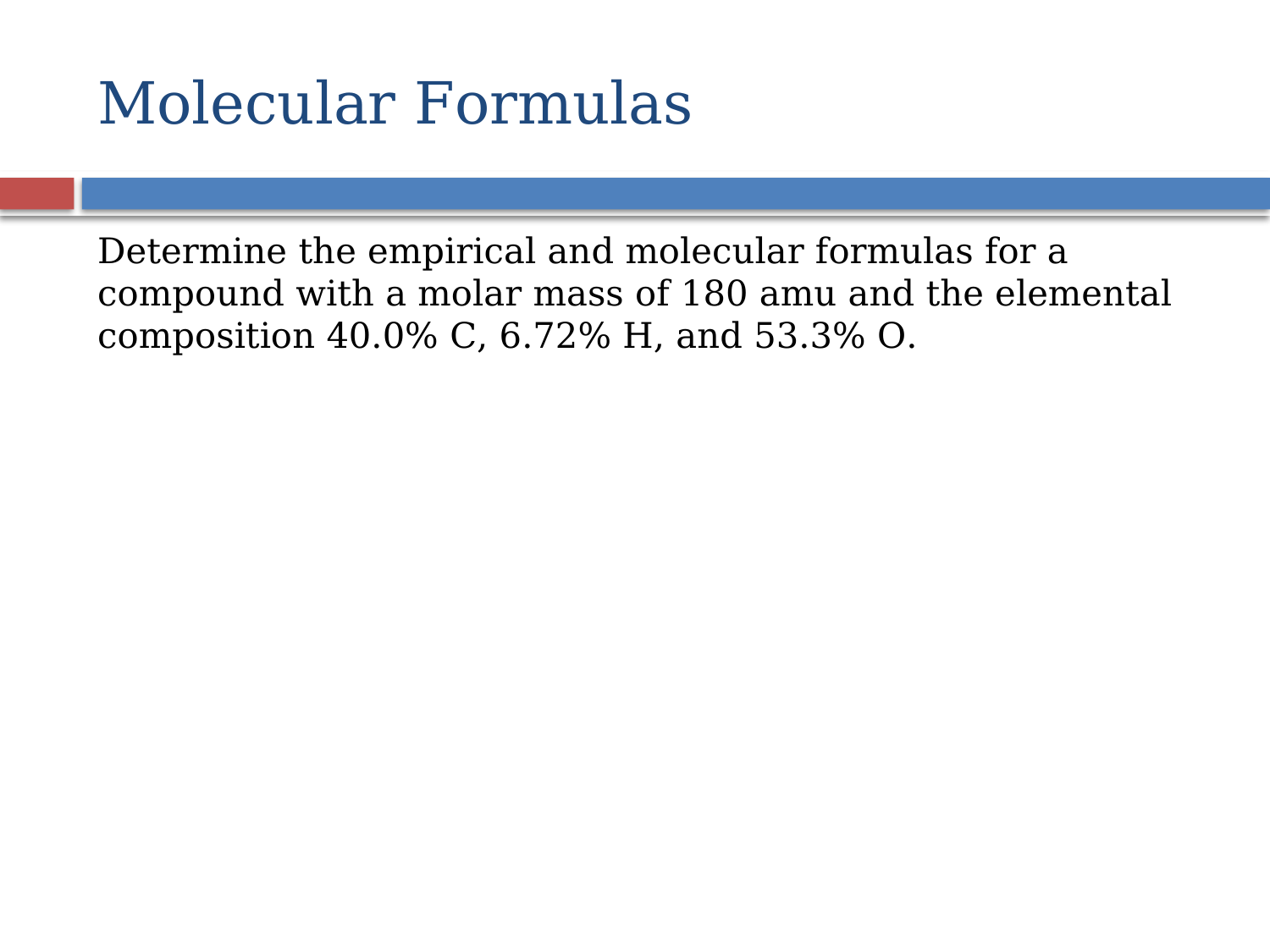

# Molecular Formulas
Determine the empirical and molecular formulas for a compound with a molar mass of 180 amu and the elemental composition 40.0% C, 6.72% H, and 53.3% O.